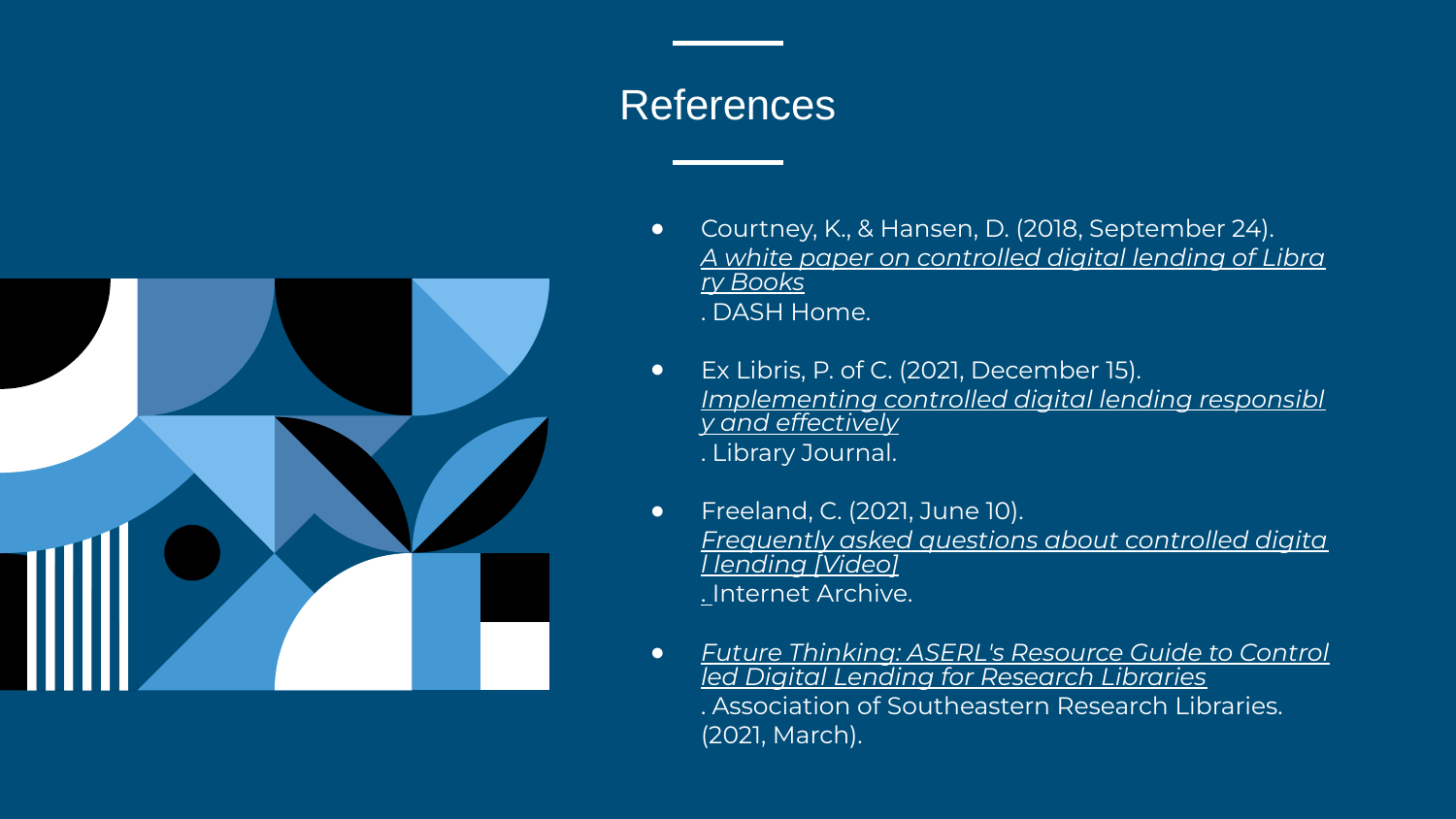

# References
Courtney, K., & Hansen, D. (2018, September 24). A white paper on controlled digital lending of Library Books. DASH Home.
Ex Libris, P. of C. (2021, December 15). Implementing controlled digital lending responsibly and effectively. Library Journal.

Freeland, C. (2021, June 10). Frequently asked questions about controlled digital lending [Video]. Internet Archive.

Future Thinking: ASERL's Resource Guide to Controlled Digital Lending for Research Libraries. Association of Southeastern Research Libraries. (2021, March).